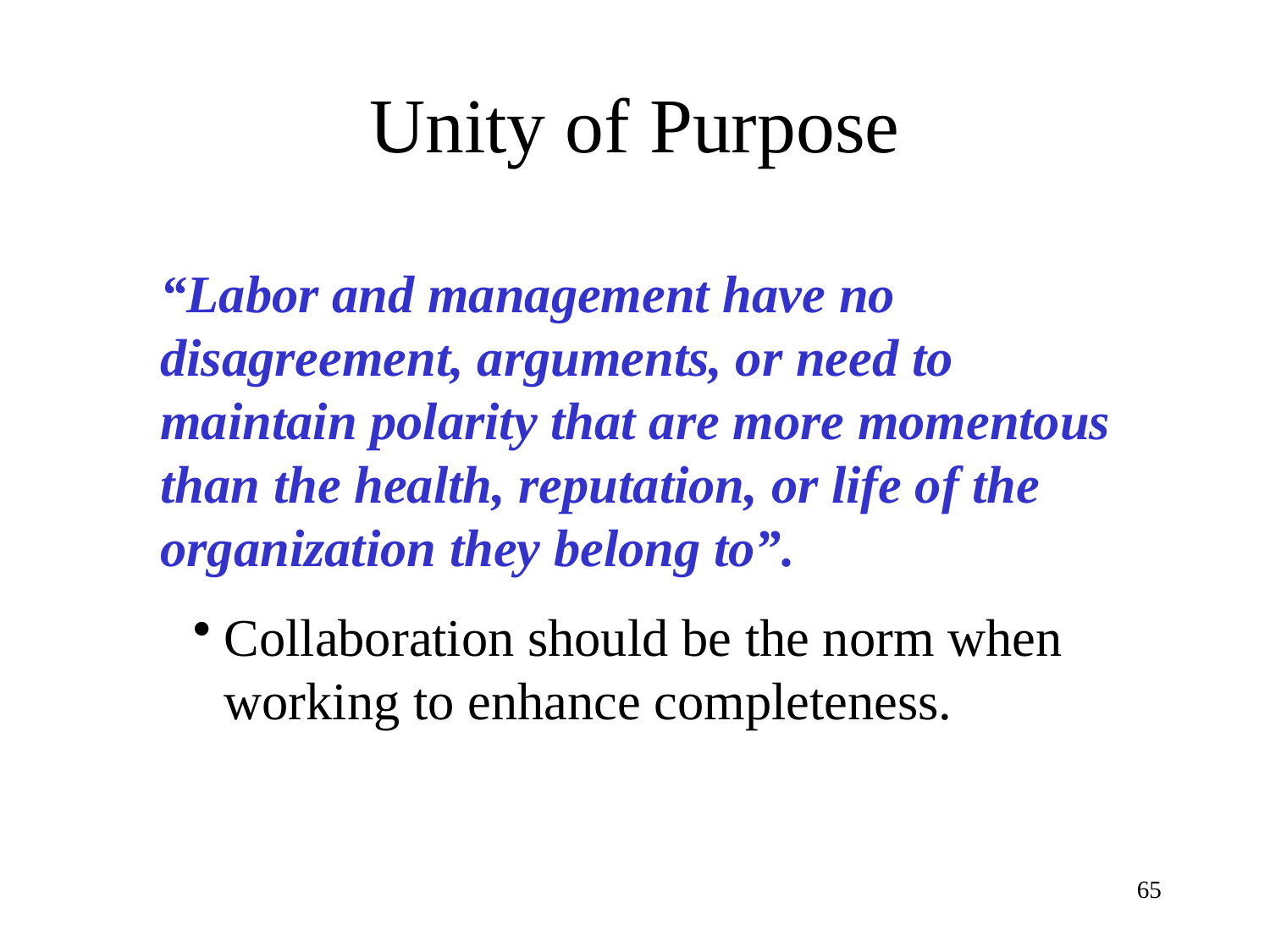

# Unity of Purpose
“Labor and management have no disagreement, arguments, or need to maintain polarity that are more momentous than the health, reputation, or life of the organization they belong to”.
Collaboration should be the norm when working to enhance completeness.
65